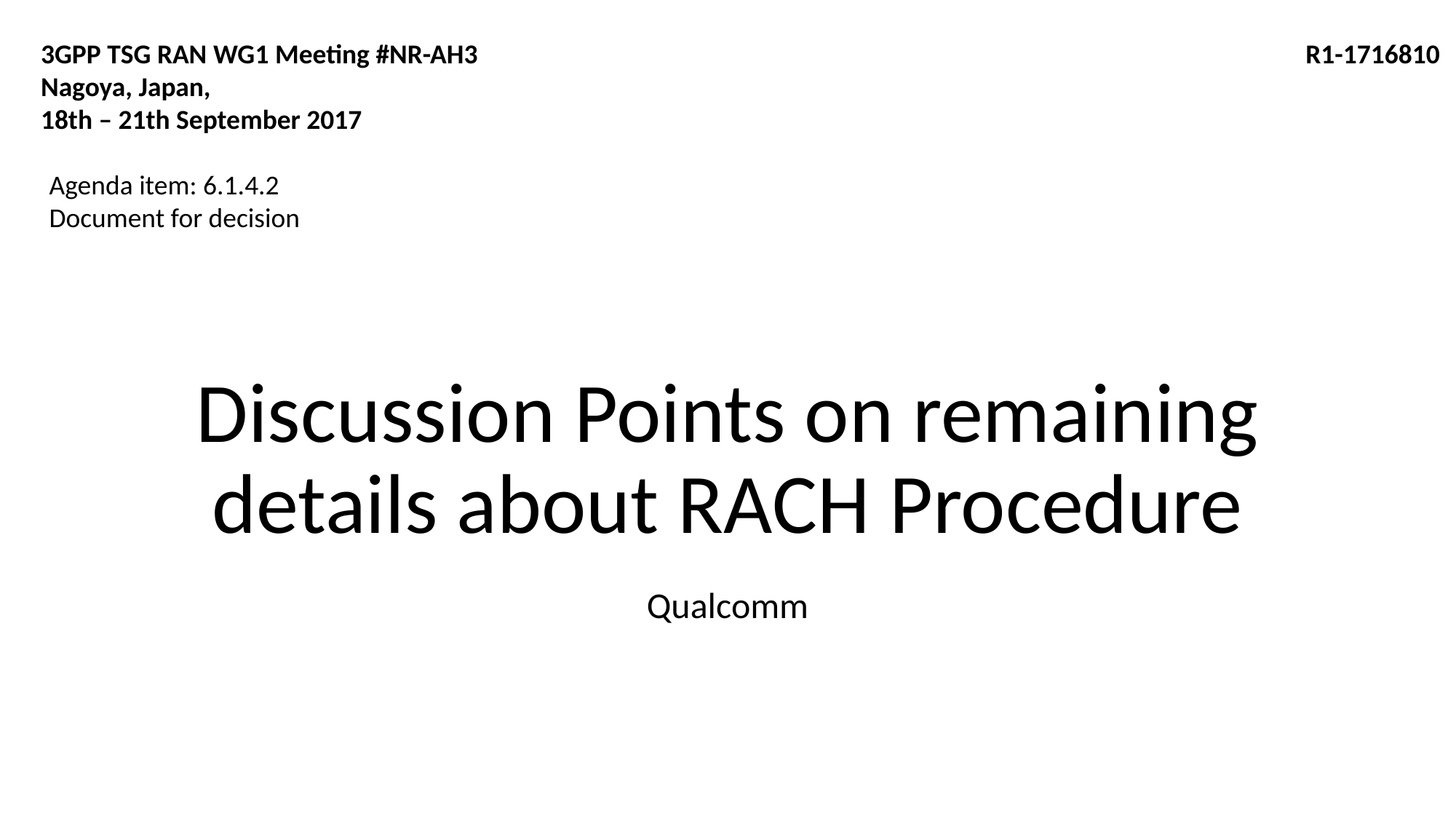

3GPP TSG RAN WG1 Meeting #NR-AH3		　　　　　　　   			                           R1-1716810
Nagoya, Japan,
18th – 21th September 2017
Agenda item: 6.1.4.2
Document for decision
# Discussion Points on remaining details about RACH Procedure
Qualcomm